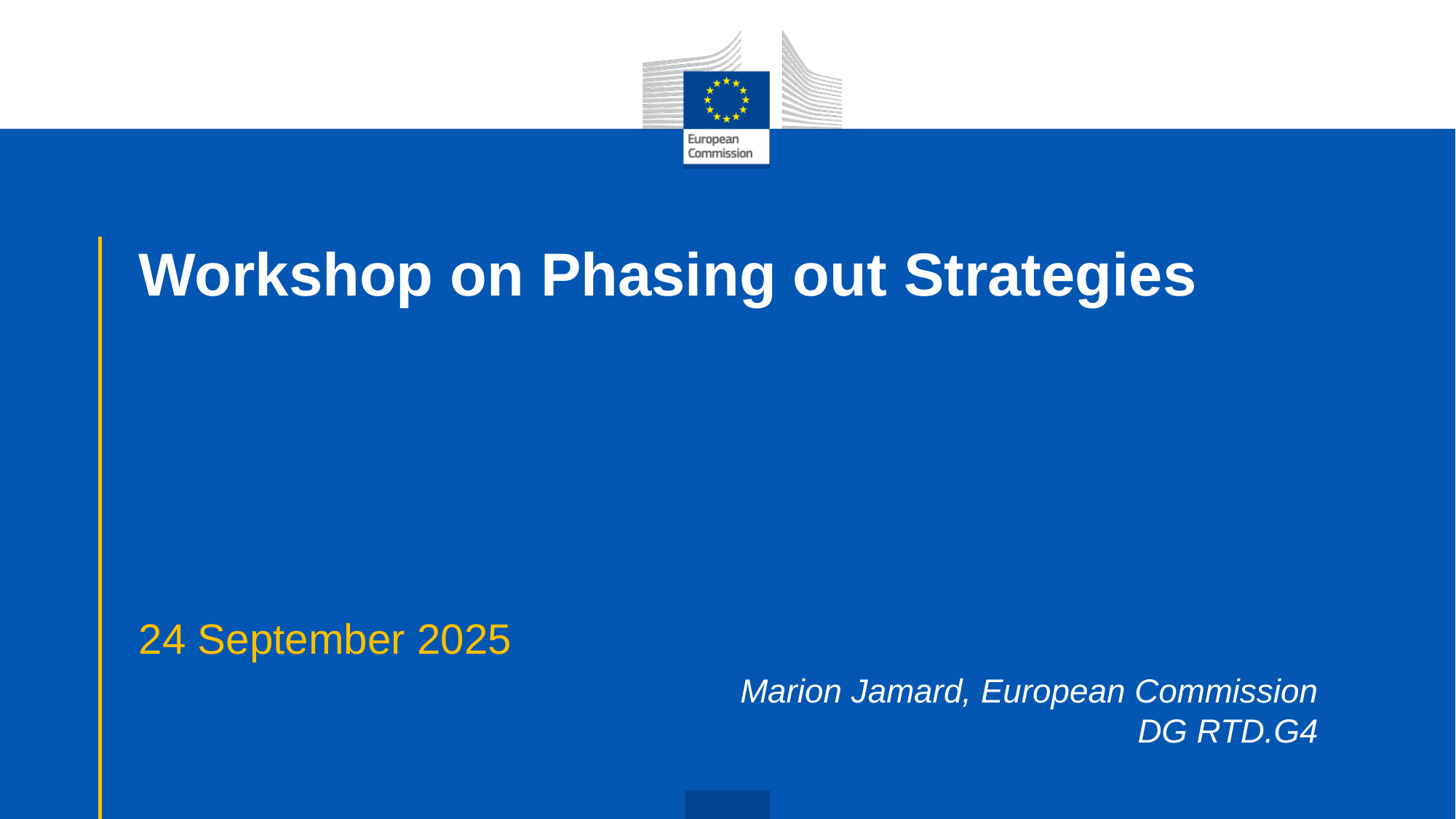

# Workshop on Phasing out Strategies

24 September 2025

Marion Jamard, European Commission​
DG RTD.G4​